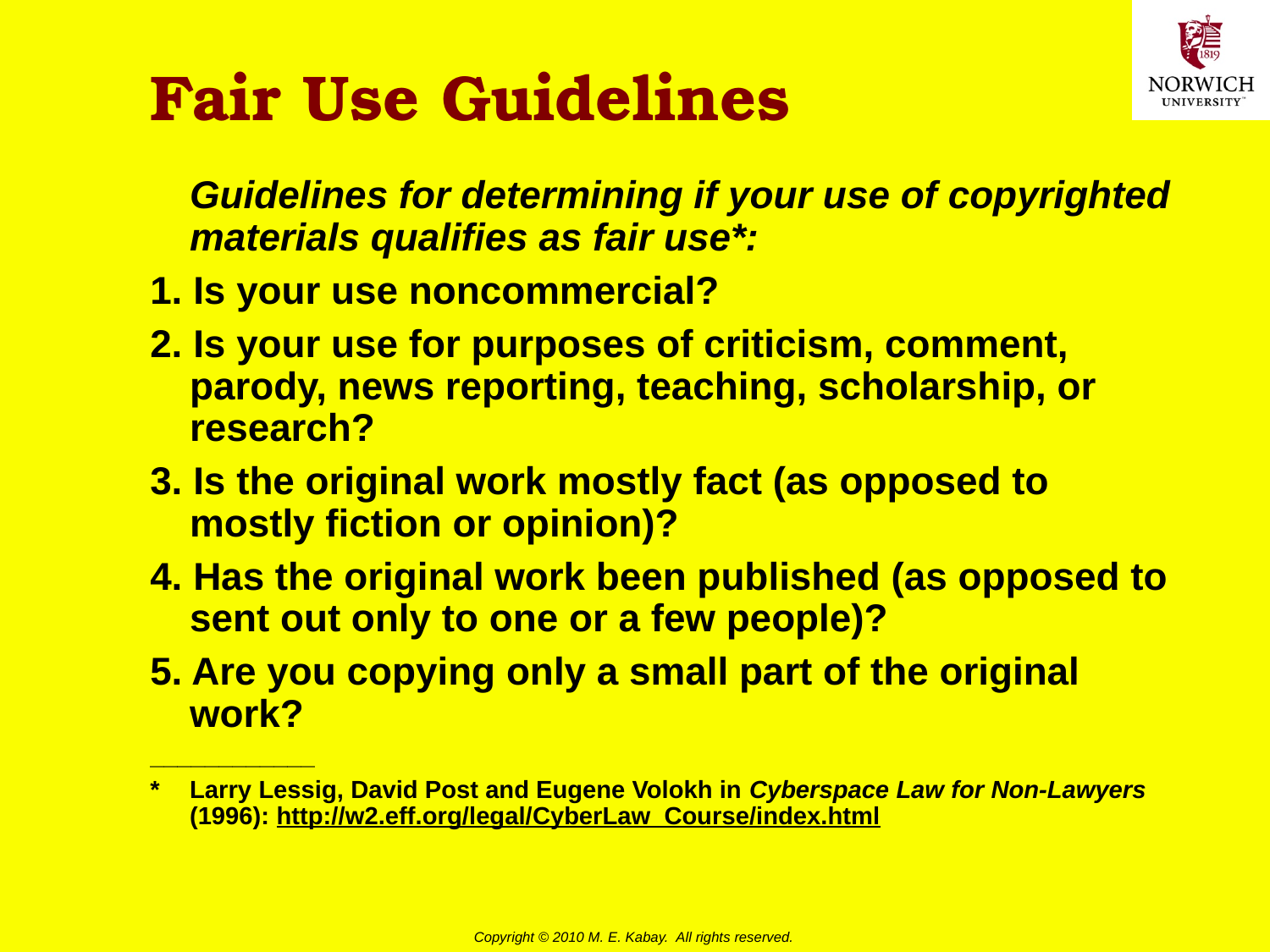

# Fair Use Guidelines
	Guidelines for determining if your use of copyrighted materials qualifies as fair use*:
1. Is your use noncommercial?
2. Is your use for purposes of criticism, comment, parody, news reporting, teaching, scholarship, or research?
3. Is the original work mostly fact (as opposed to mostly fiction or opinion)?
4. Has the original work been published (as opposed to sent out only to one or a few people)?
5. Are you copying only a small part of the original work?
____________
* 	Larry Lessig, David Post and Eugene Volokh in Cyberspace Law for Non-Lawyers (1996): http://w2.eff.org/legal/CyberLaw_Course/index.html